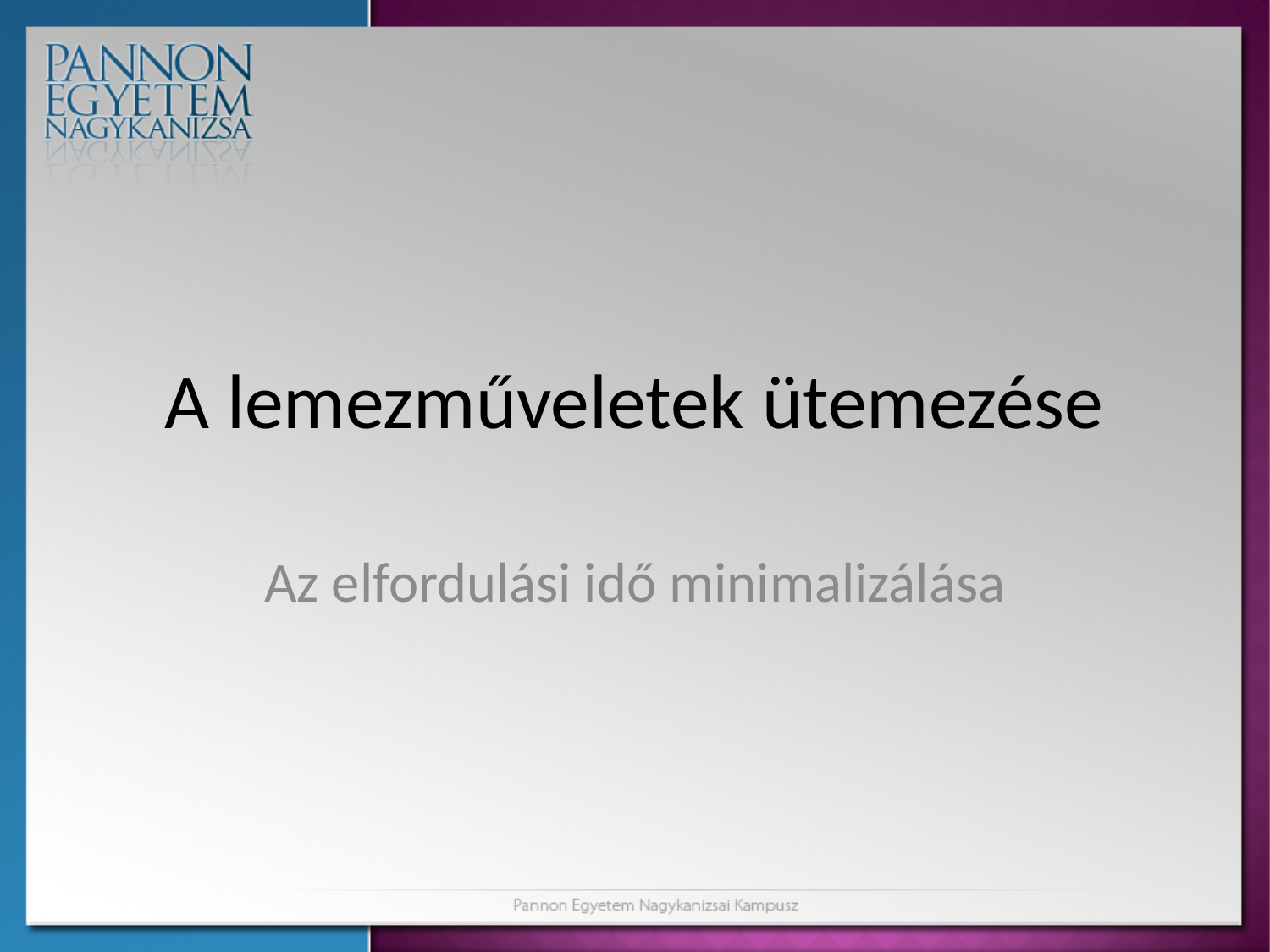

# A lemezműveletek ütemezése
Az elfordulási idő minimalizálása